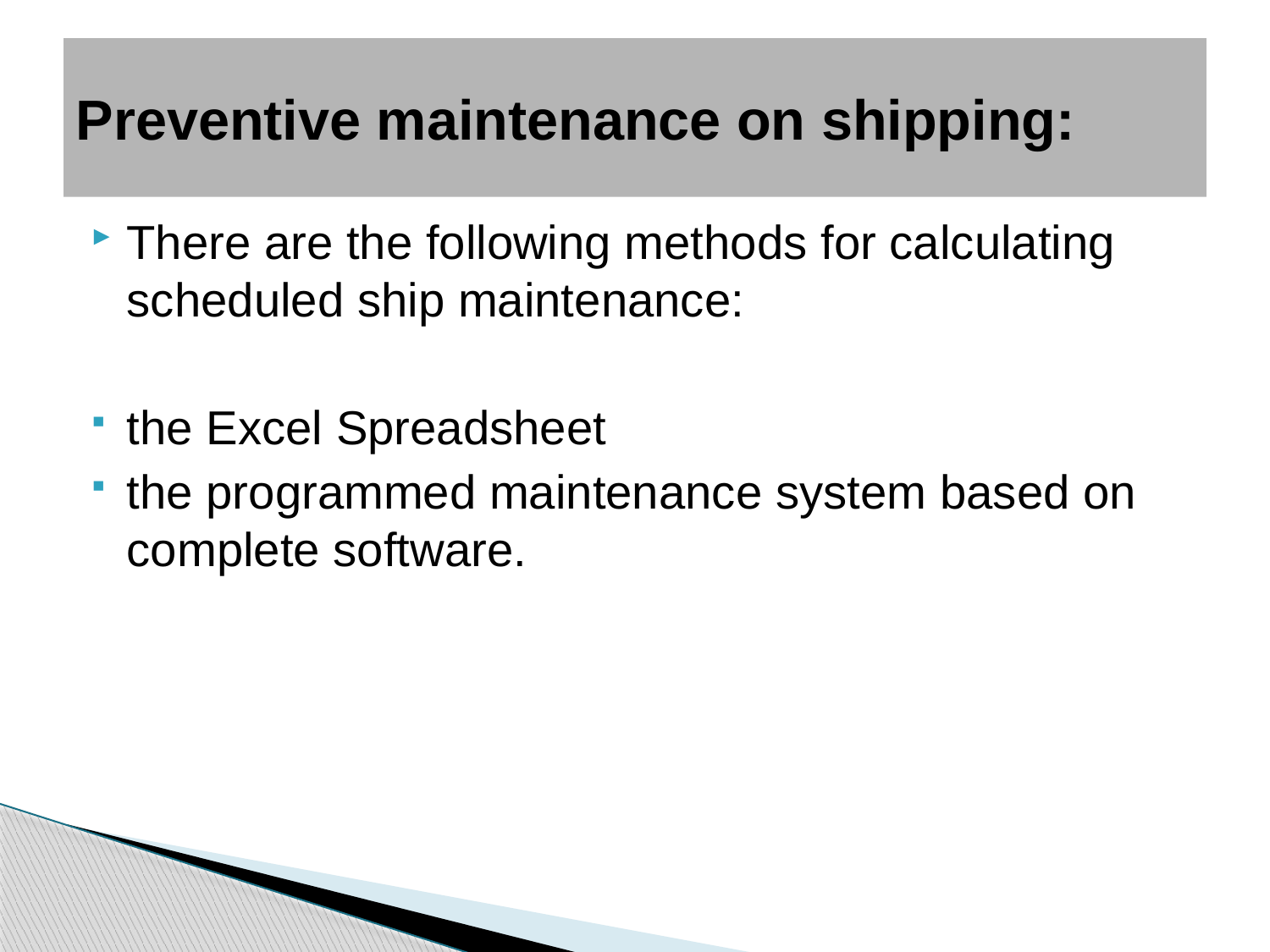

# Preventive maintenance on shipping:
There are the following methods for calculating scheduled ship maintenance:

the Excel Spreadsheet
the programmed maintenance system based on complete software.